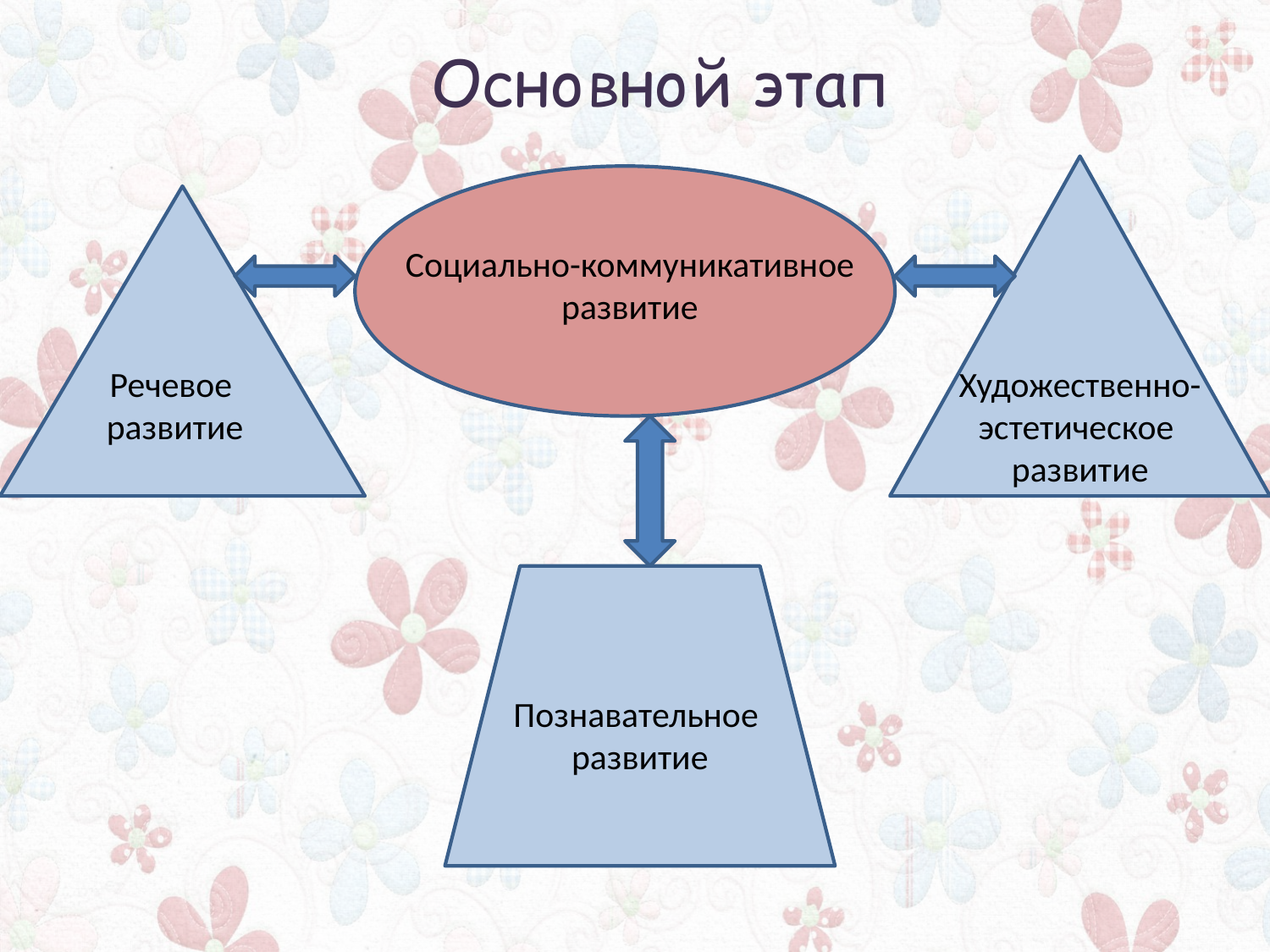

Основной этап

Социально-коммуникативное развитие

Речевое
развитие
Художественно-
эстетическое
развитие

Познавательное
развитие